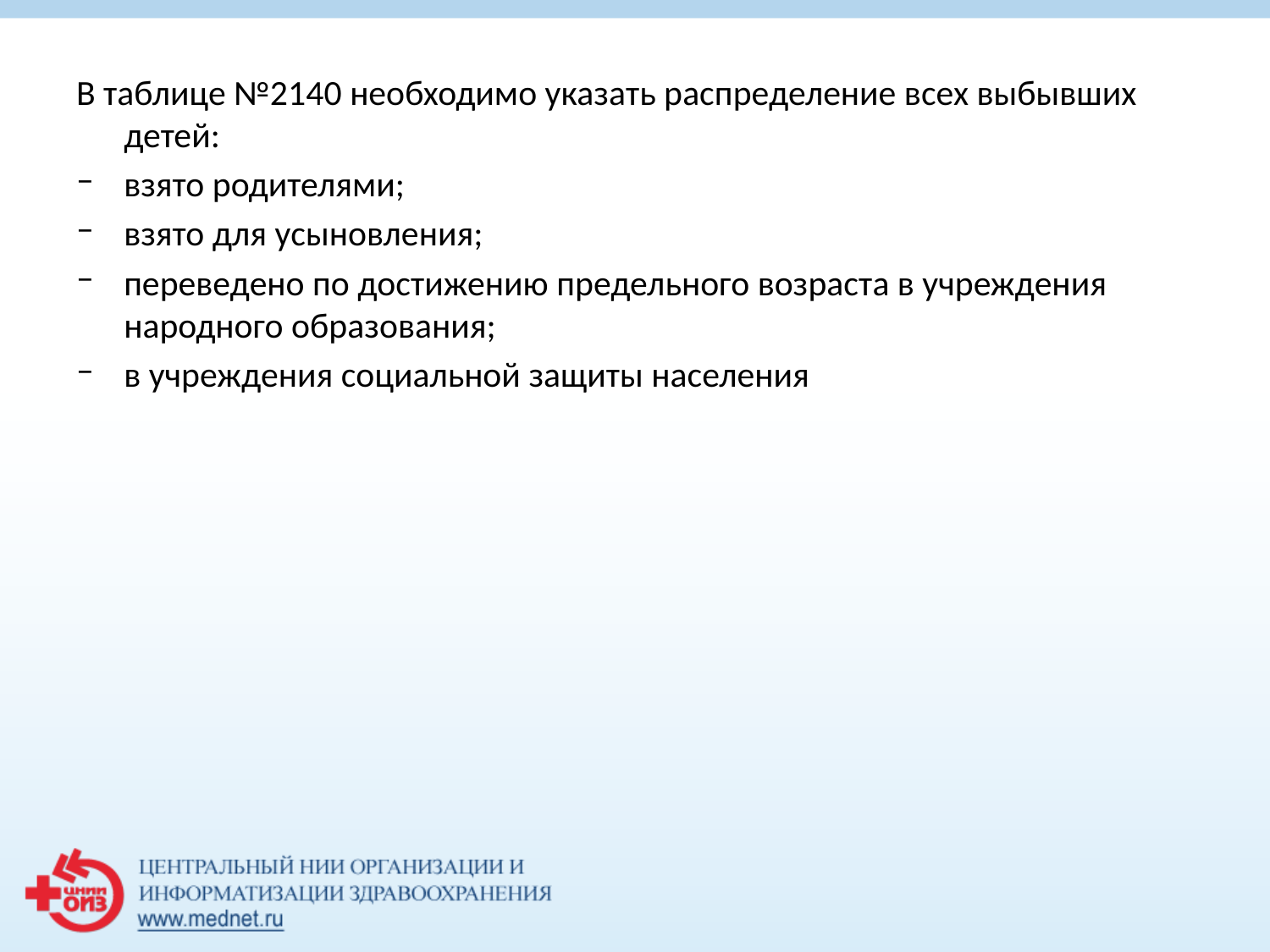

# В таблице №2140 необходимо указать распределение всех выбывших детей:
взято родителями;
взято для усыновления;
переведено по достижению предельного возраста в учреждения народного образования;
в учреждения социальной защиты населения